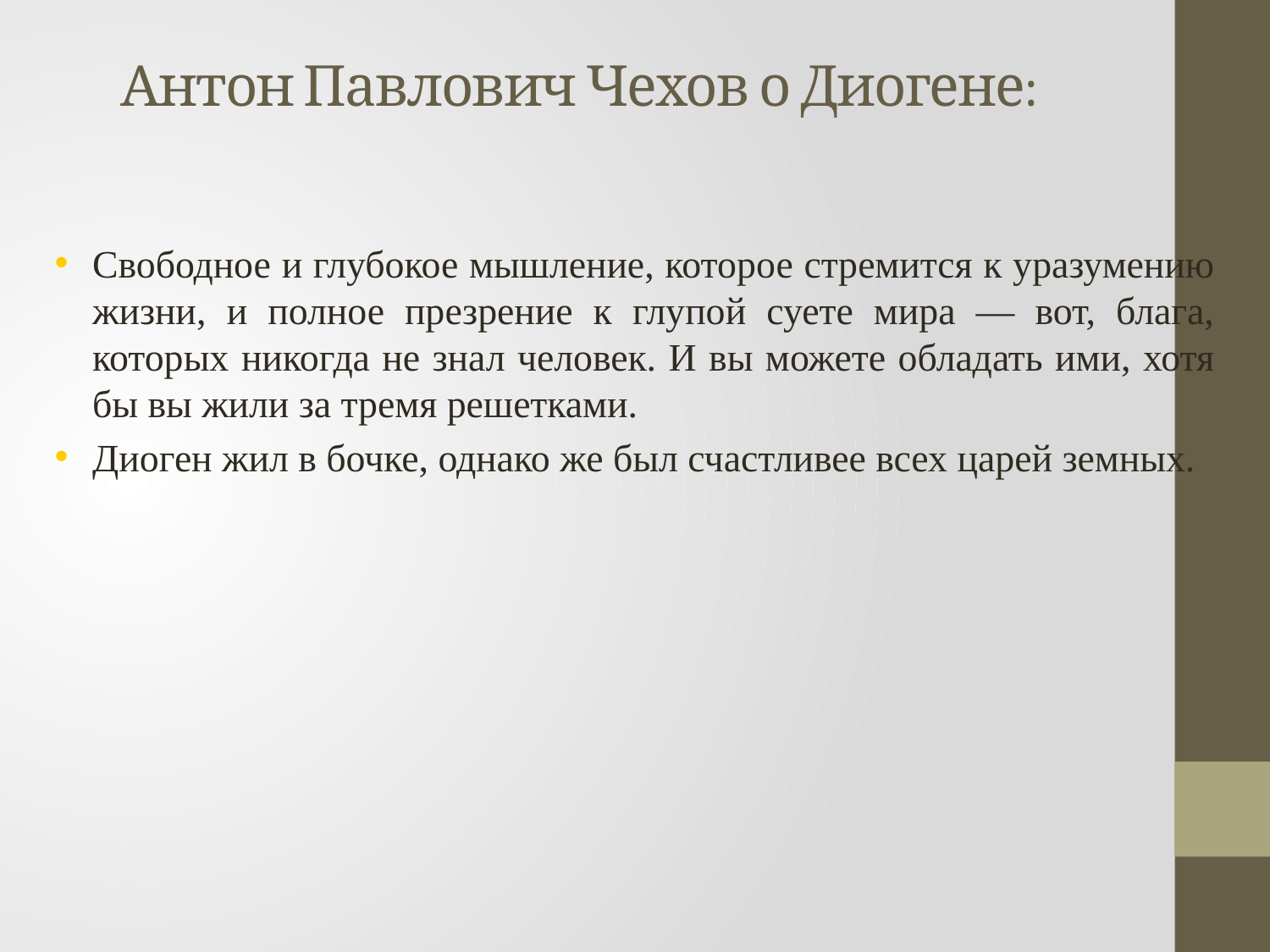

# Антон Павлович Чехов о Диогене:
Свободное и глубокое мышление, которое стремится к уразумению жизни, и полное презрение к глупой суете мира — вот, блага, которых никогда не знал человек. И вы можете обладать ими, хотя бы вы жили за тремя решетками.
Диоген жил в бочке, однако же был счастливее всех царей земных.